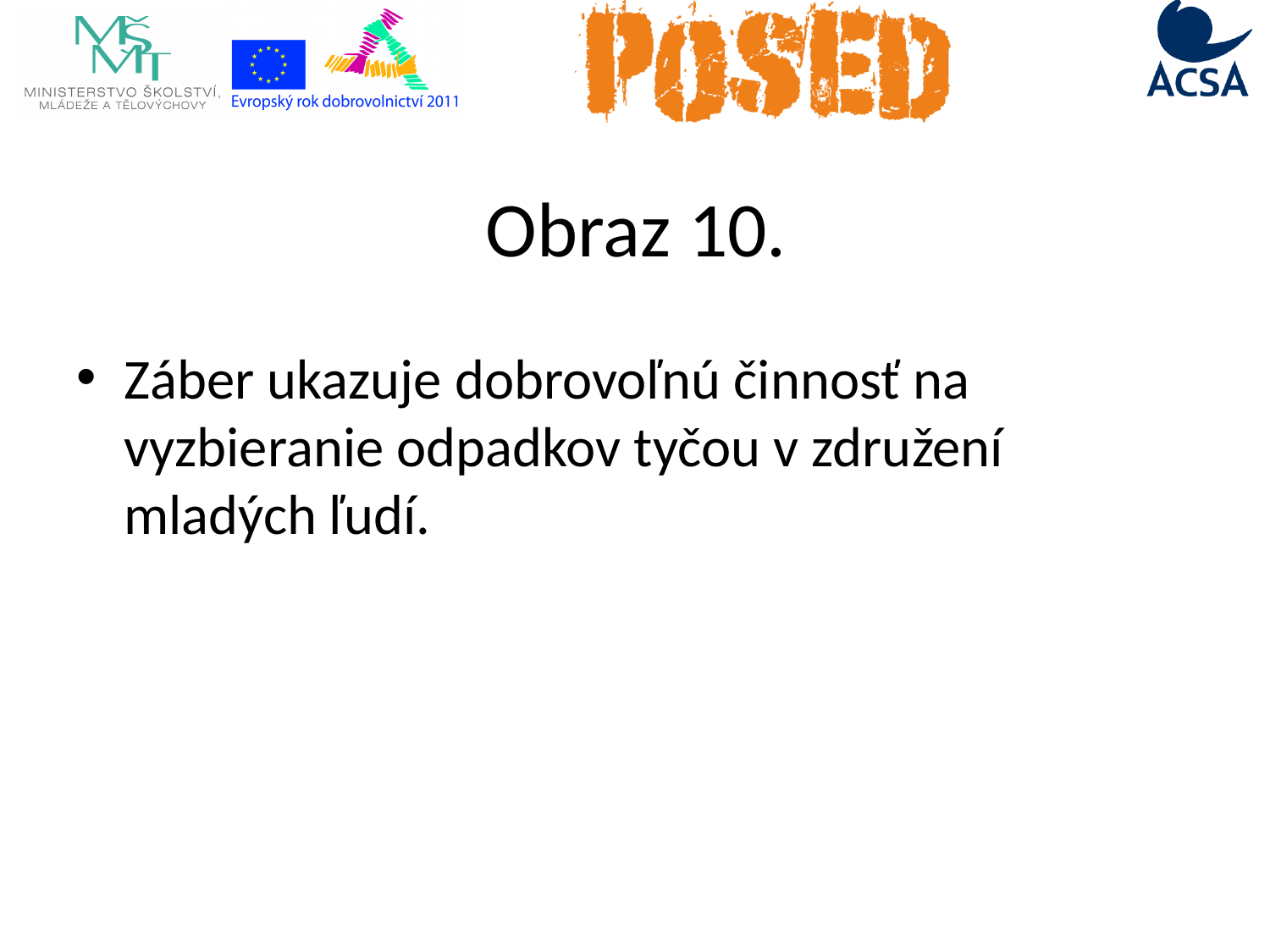

# Obraz 10.
Záber ukazuje dobrovoľnú činnosť na vyzbieranie odpadkov tyčou v združení mladých ľudí.